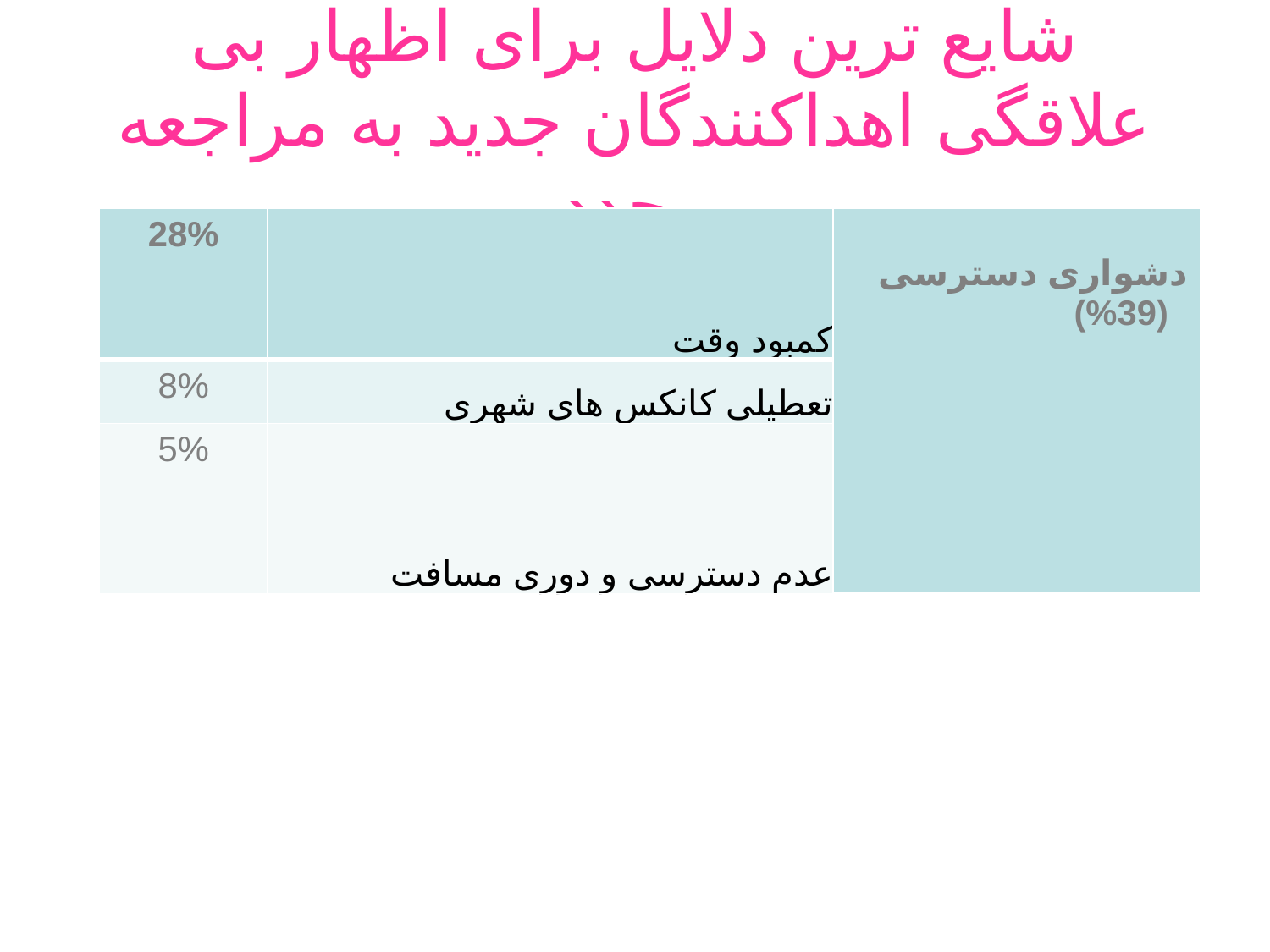

# شايع ترين دلايل برای اظهار بی علاقگی اهداکنندگان جديد به مراجعه مجدد
| 28% | کمبود وقت | دشواری دسترسی (39%) |
| --- | --- | --- |
| 8% | تعطيلی کانکس های شهری |  |
| 5% | عدم دسترسی و دوری مسافت |  |